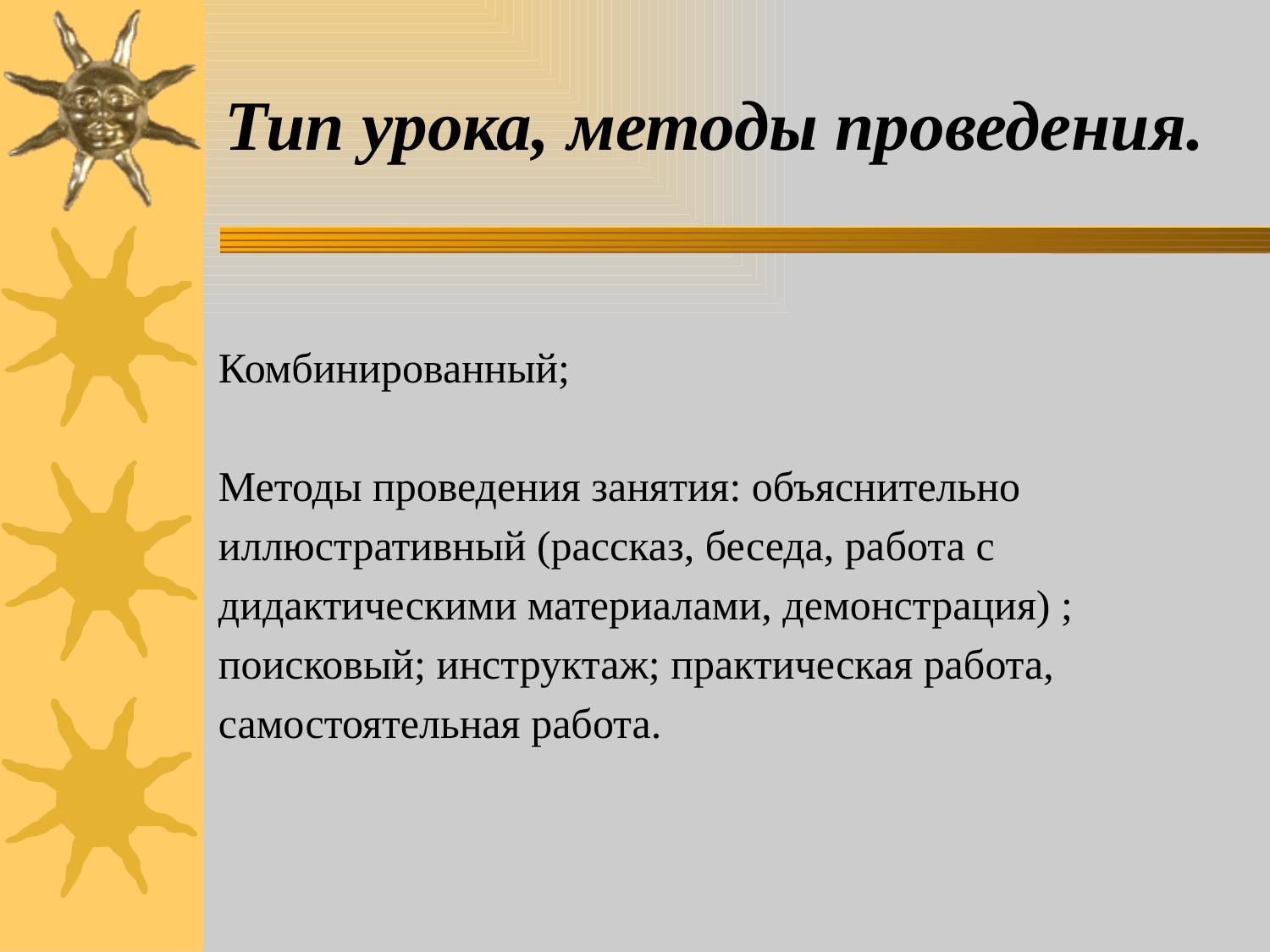

# Тип урока, методы проведения.

Комбинированный;

Методы проведения занятия: объяснительно
иллюстративный (рассказ, беседа, ра­бота с
дидактическими материалами, демонстрация) ;
поисковый; инструктаж; практическая работа,
самостоятельная работа.